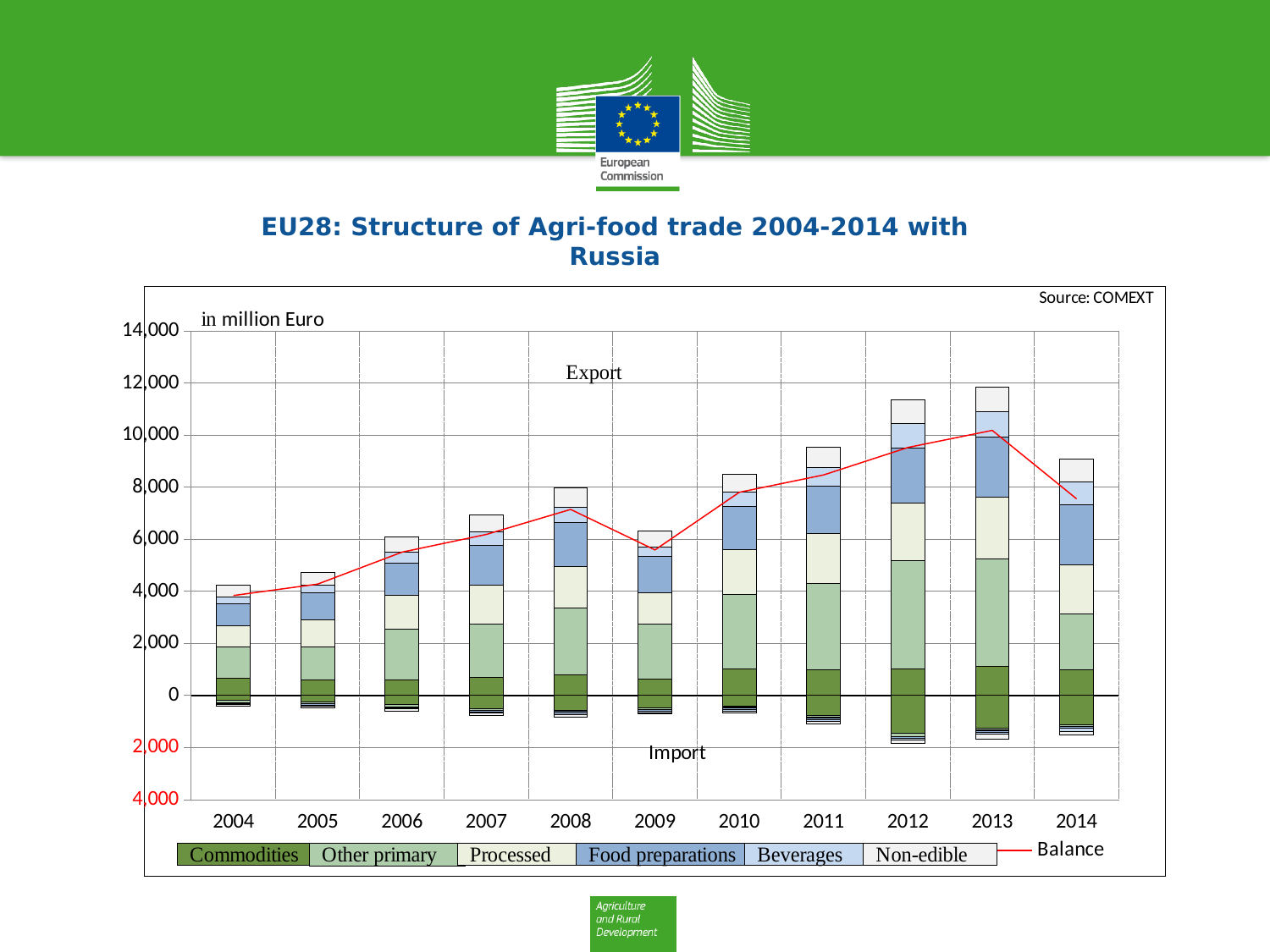

EU28: Structure of Agri-food trade 2004-2014 with Russia

### Chart

| Category |  |  |  |  |  |  |  |  |  |  |  |  |  |
|---|---|---|---|---|---|---|---|---|---|---|---|---|---|
| 2004 | 651.538 | 1202.97352 | 823.5035799999999 | 850.43761 | 246.5216 | 471.18773 | -187.66826 | -78.21194 | -3.87989 | -31.34171 | -29.099040000000002 | -73.77210000000001 | 3842.1891 |
| 2005 | 587.3600600000001 | 1286.49551 | 1022.1317700000001 | 1037.35071 | 310.79921 | 499.0503 | -241.7606 | -67.36887 | -7.27121 | -45.61185 | -28.517490000000002 | -70.80855 | 4281.84899 |
| 2006 | 604.53004 | 1945.0568999999998 | 1292.9318799999999 | 1261.39902 | 398.63521999999995 | 599.29422 | -327.28096 | -96.4307 | -3.7082800000000002 | -40.07576 | -37.01126 | -86.56747 | 5510.772849999999 |
| 2007 | 691.36459 | 2062.03074 | 1489.35117 | 1512.63113 | 544.1985500000001 | 655.5754499999999 | -513.20608 | -52.168730000000004 | -4.40204 | -54.73829 | -50.8152 | -87.66884 | 6192.1524500000005 |
| 2008 | 789.40694 | 2587.6232200000004 | 1593.46546 | 1663.08698 | 597.23204 | 738.0366899999999 | -553.34172 | -53.300760000000004 | -5.0892100000000005 | -62.69404 | -66.98588000000001 | -75.43992999999999 | 7151.99979 |
| 2009 | 645.23421 | 2101.6961800000004 | 1205.94726 | 1390.9782 | 375.3822 | 586.8634000000001 | -475.70318 | -57.63168 | -6.58238 | -53.39766 | -61.66889 | -53.48136 | 5597.6363 |
| 2010 | 1020.11024 | 2855.64852 | 1732.45754 | 1651.748 | 549.5200699999999 | 680.18008 | -411.61545 | -42.49352 | -11.4739 | -71.44964999999999 | -65.57503 | -76.54332000000001 | 7810.513579999999 |
| 2011 | 999.14674 | 3293.4867400000003 | 1925.92279 | 1831.76887 | 719.0763900000001 | 782.29513 | -771.93072 | -71.83779 | -13.35863 | -61.27671 | -60.8864 | -96.96707 | 8475.43934 |
| 2012 | 1007.67411 | 4175.48268 | 2210.05734 | 2103.1045099999997 | 956.3442299999999 | 918.5574 | -1448.86591 | -110.75707000000001 | -16.715040000000002 | -58.34789 | -68.82311 | -136.34845 | 9531.362799999999 |
| 2013 | 1118.77503 | 4142.6799900000005 | 2366.36421 | 2304.57672 | 979.78336 | 938.28812 | -1236.45721 | -80.54585 | -20.122310000000002 | -60.80659 | -79.51187 | -186.18797 | 10186.835630000001 |
| 2014 | 993.4187800000001 | 2144.36626 | 1884.63418 | 2319.3051499999997 | 861.1424300000001 | 877.07168 | -1106.95307 | -73.59747999999999 | -20.332009999999997 | -62.77614 | -101.58557 | -156.92832 | 7557.765890000001 |